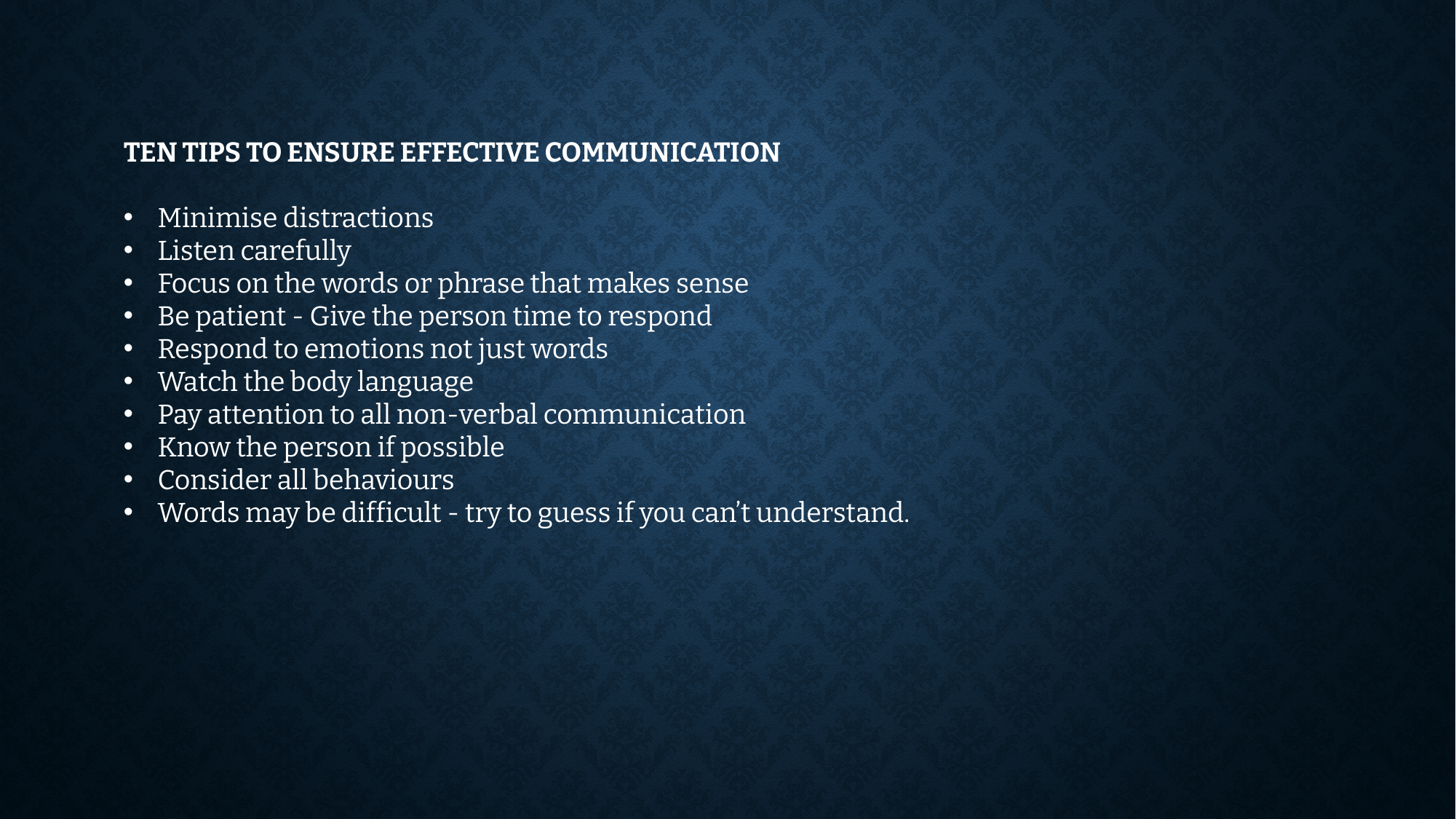

TEN TIPS TO ENSURE EFFECTIVE COMMUNICATION

Minimise distractions
Listen carefully
Focus on the words or phrase that makes sense
Be patient - Give the person time to respond
Respond to emotions not just words
Watch the body language
Pay attention to all non-verbal communication
Know the person if possible
Consider all behaviours
Words may be difficult - try to guess if you can’t understand.